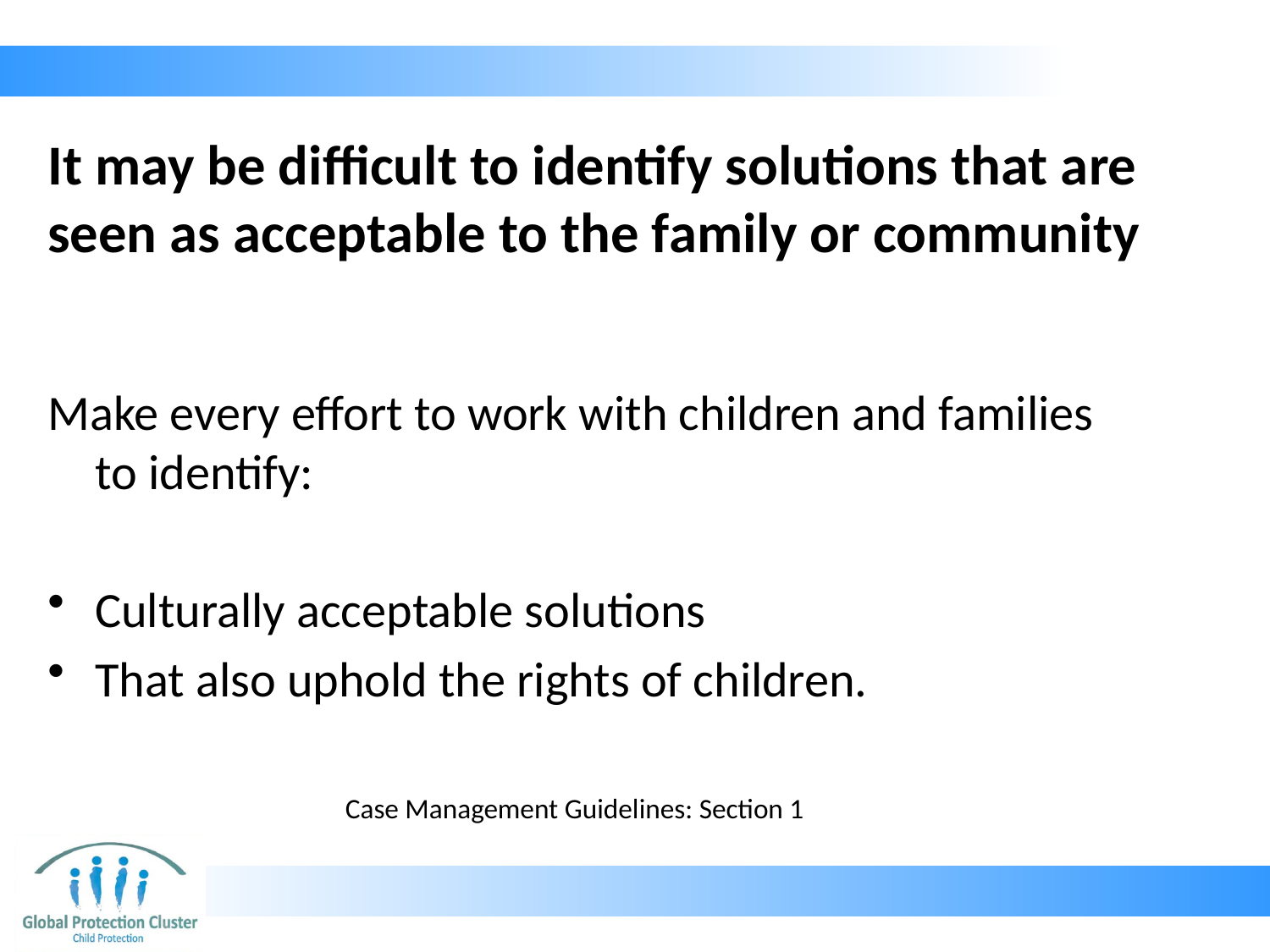

# It may be difficult to identify solutions that are seen as acceptable to the family or community

Make every effort to work with children and families to identify:

Culturally acceptable solutions
That also uphold the rights of children.

Case Management Guidelines: Section 1